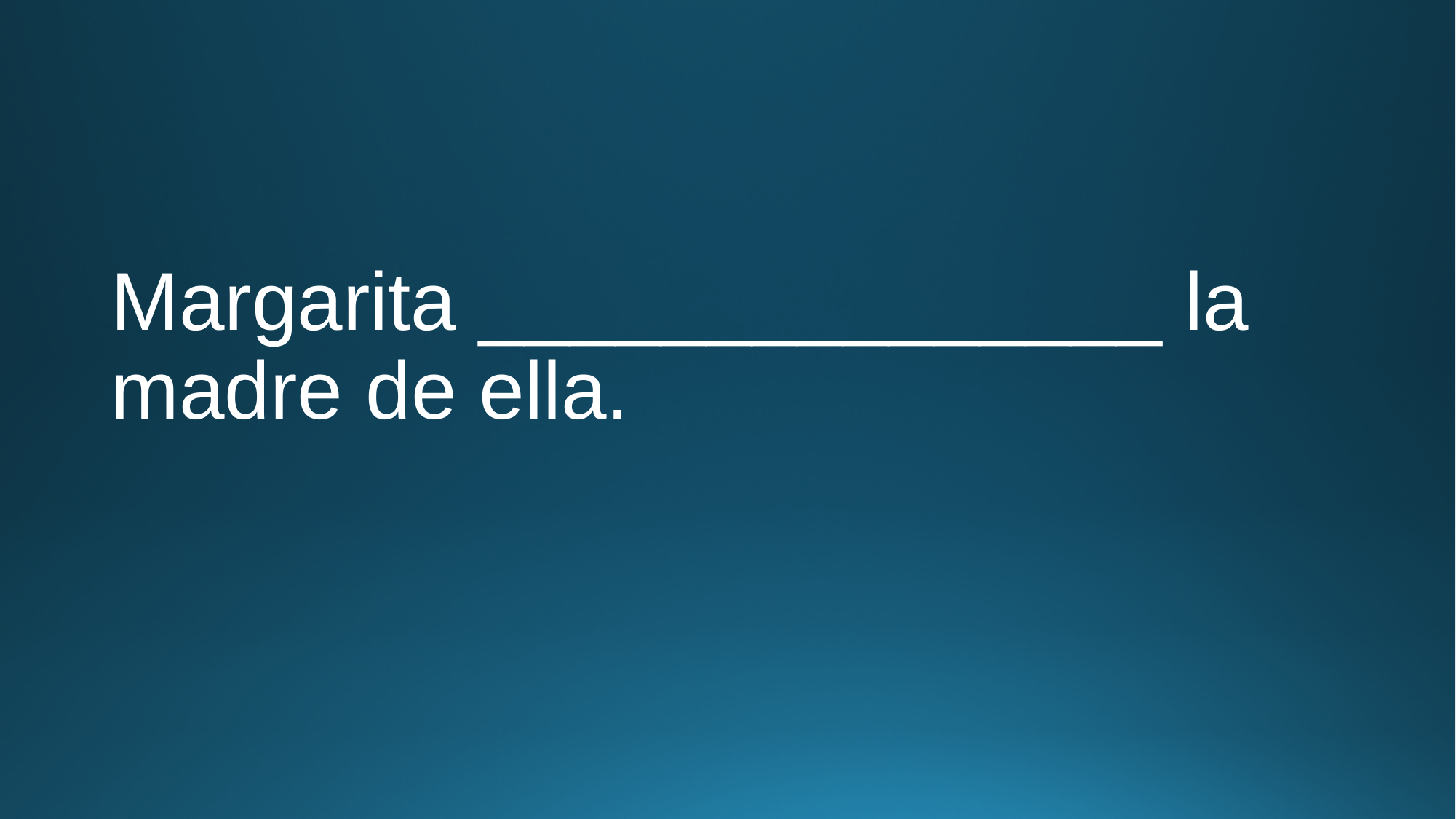

# Margarita _______________ la madre de ella.